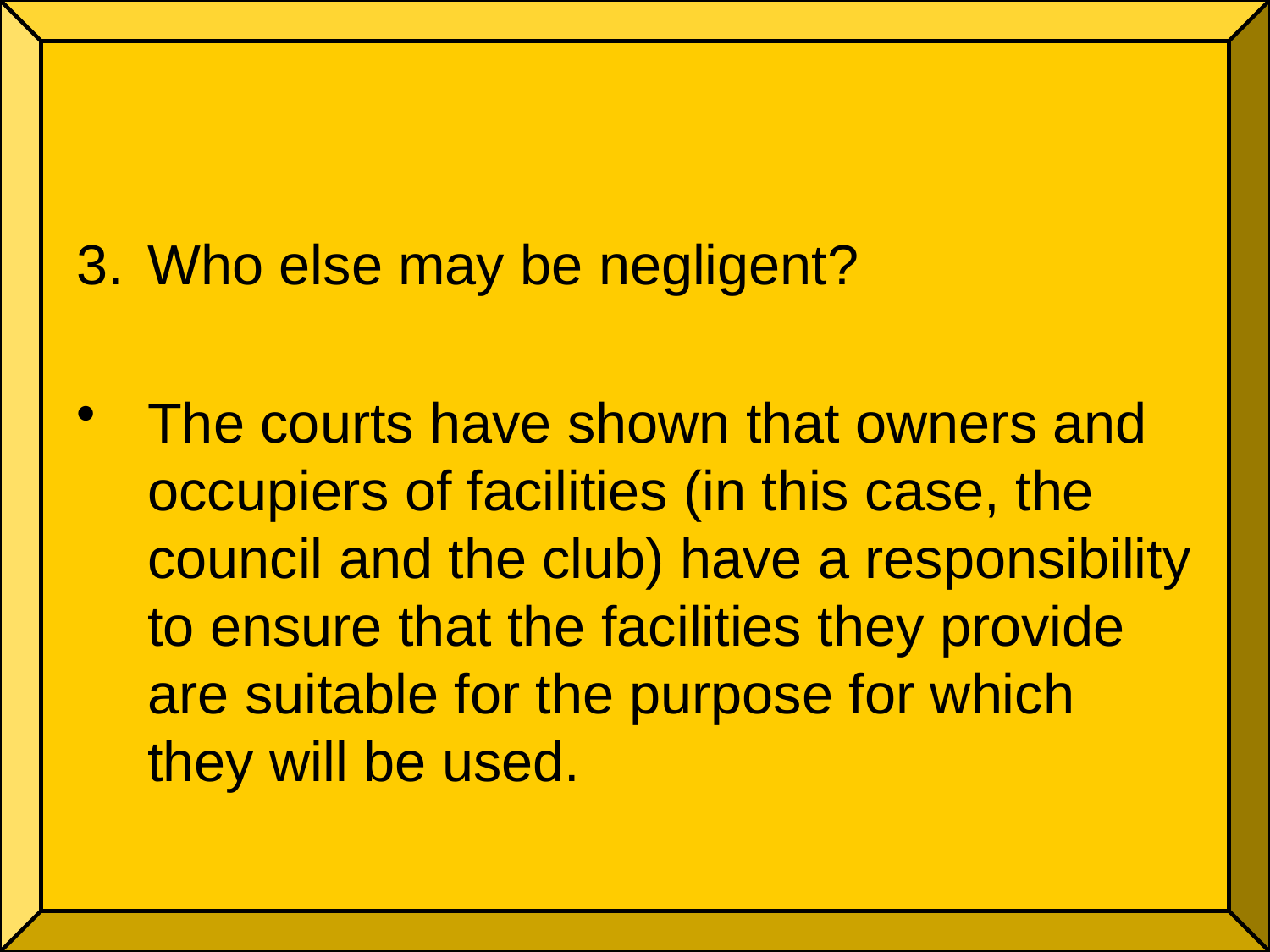

Who else may be negligent?

The courts have shown that owners and occupiers of facilities (in this case, the council and the club) have a responsibility to ensure that the facilities they provide are suitable for the purpose for which they will be used.